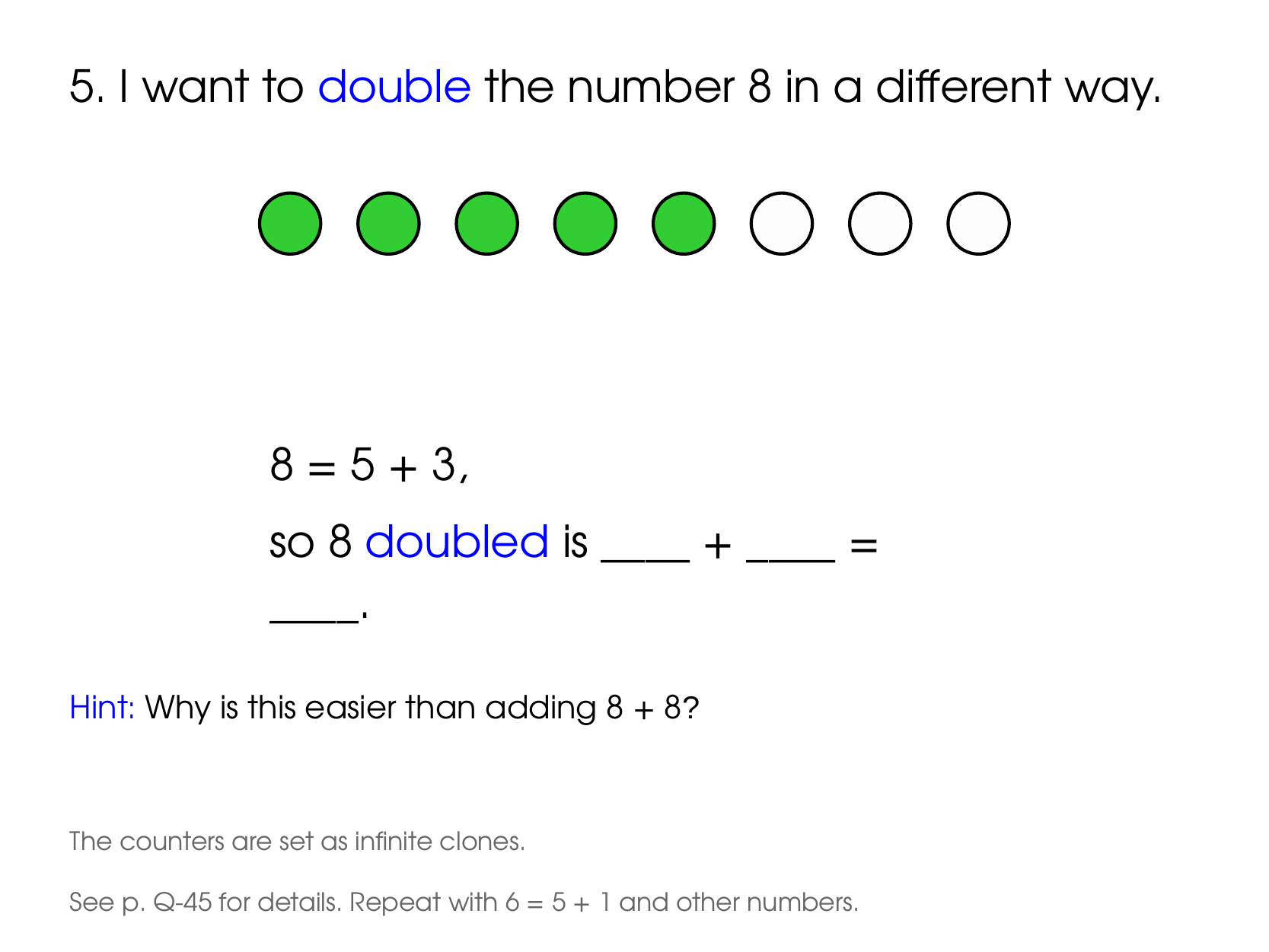

5. I want to double the number 8 in a different way.

8 = 5 + 3,
so 8 doubled is ____ + ____ = ____.
Hint: Why is this easier than adding 8 + 8?
The counters are set as infinite clones.
See p. Q-45 for details. Repeat with 6 = 5 + 1 and other numbers.